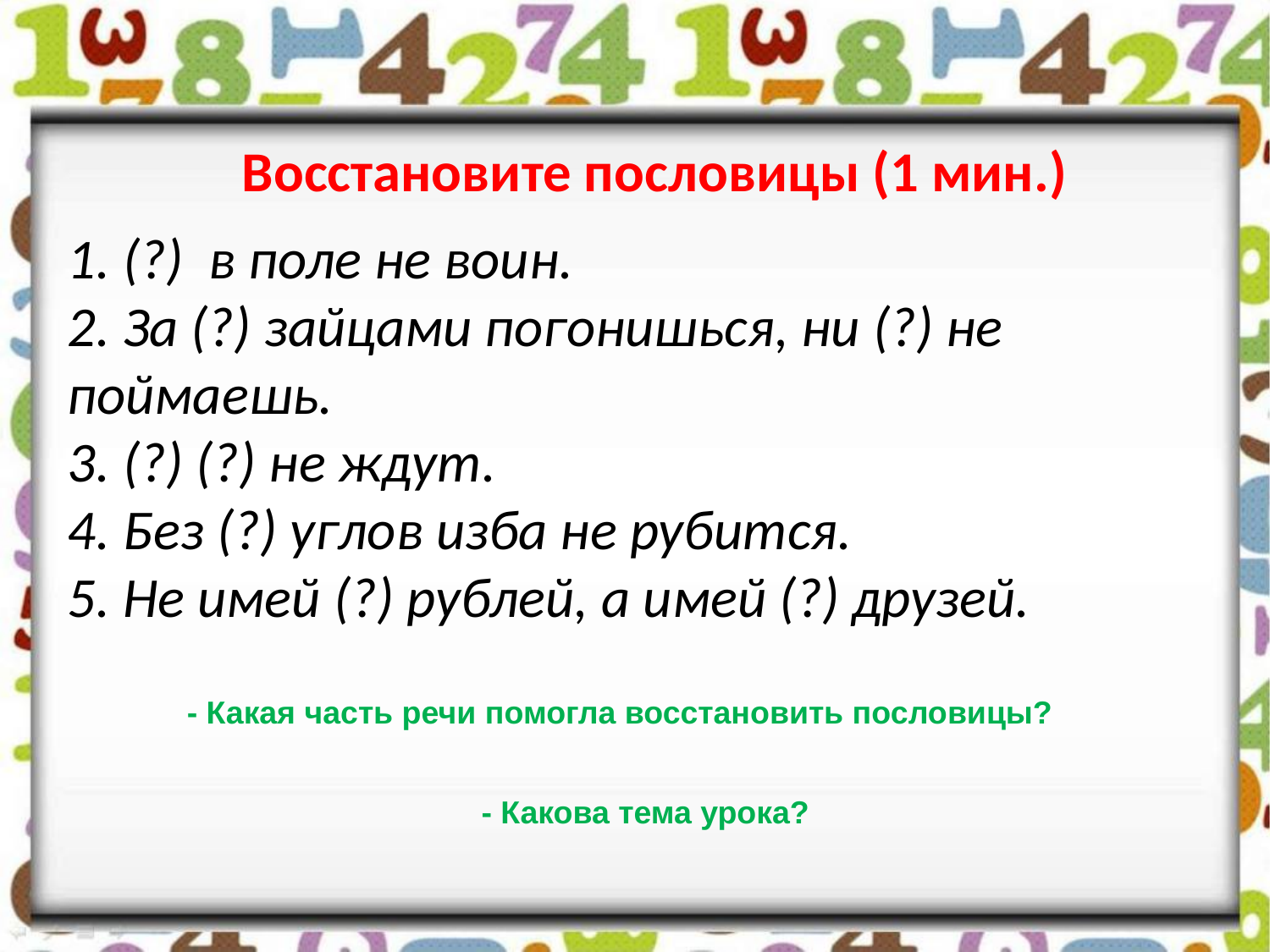

Восстановите пословицы (1 мин.)
1. (?)  в поле не воин.
2. За (?) зайцами погонишься, ни (?) не поймаешь.
3. (?) (?) не ждут.
4. Без (?) углов изба не рубится.
5. Не имей (?) рублей, а имей (?) друзей.
- Какая часть речи помогла восстановить пословицы?
- Какова тема урока?